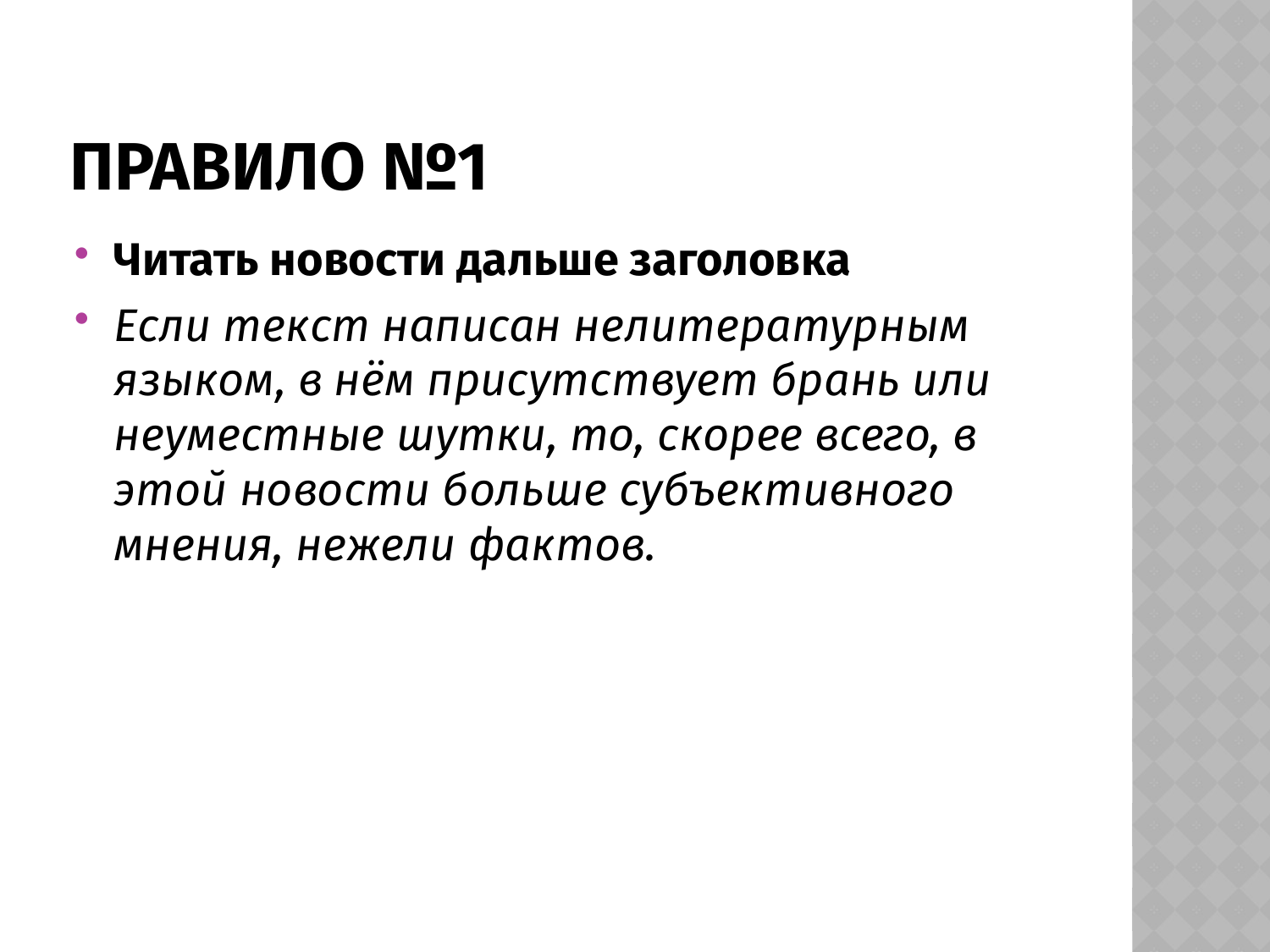

# Правило №1
Читать новости дальше заголовка
Если текст написан нелитературным языком, в нём присутствует брань или неуместные шутки, то, скорее всего, в этой новости больше субъективного мнения, нежели фактов.